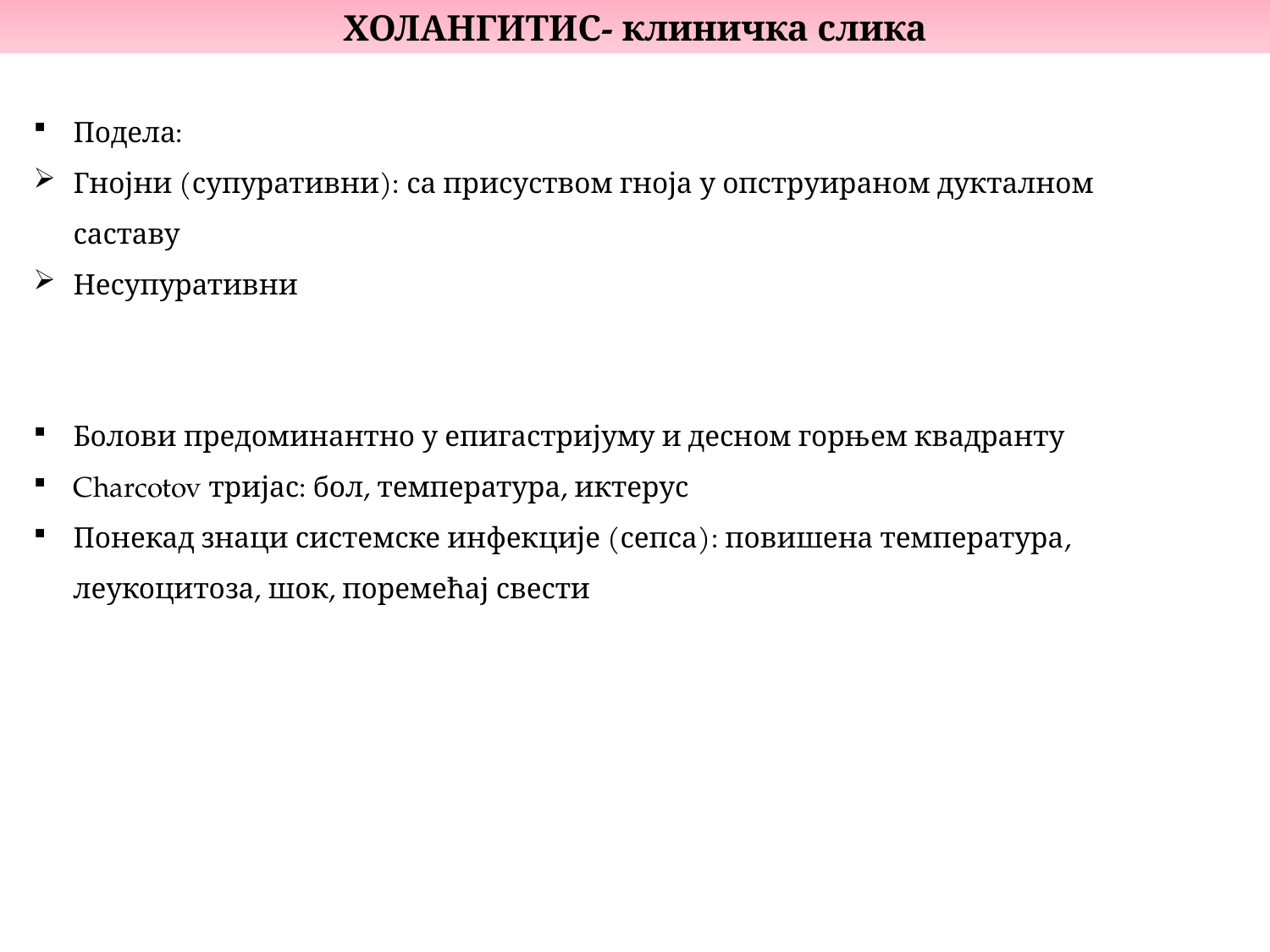

ХОЛАНГИТИС- клиничка слика
Подела:
Гнојни (супуративни): са присуством гноја у опструираном дукталном саставу
Несупуративни

Болови предоминантно у епигастријуму и десном горњем квадранту
Charcotov тријас: бол, температура, иктерус
Понекад знаци системске инфекције (сепса): повишена температура, леукоцитоза, шок, поремећај свести